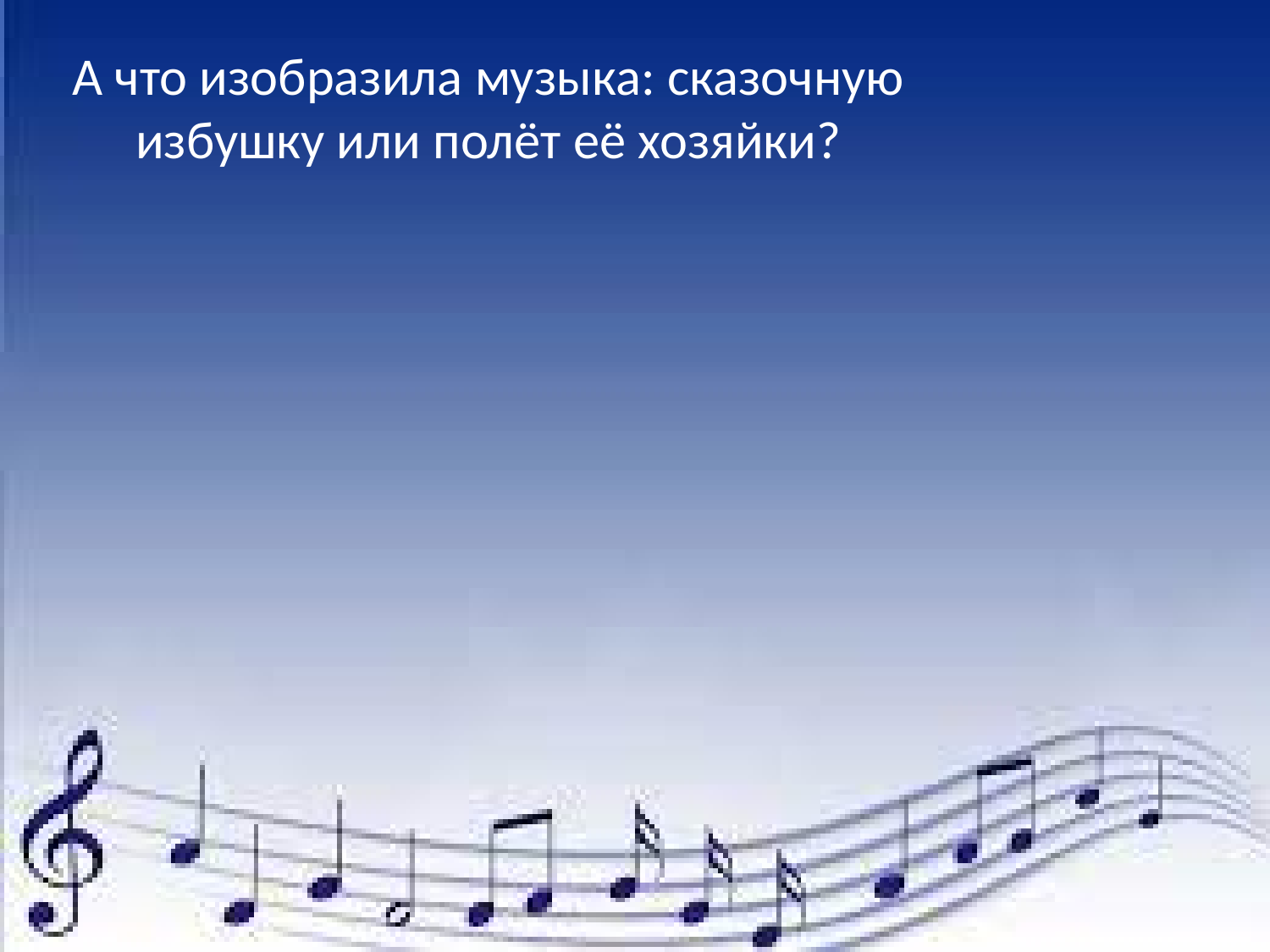

А что изобразила музыка: сказочную  избушку или полёт её хозяйки?